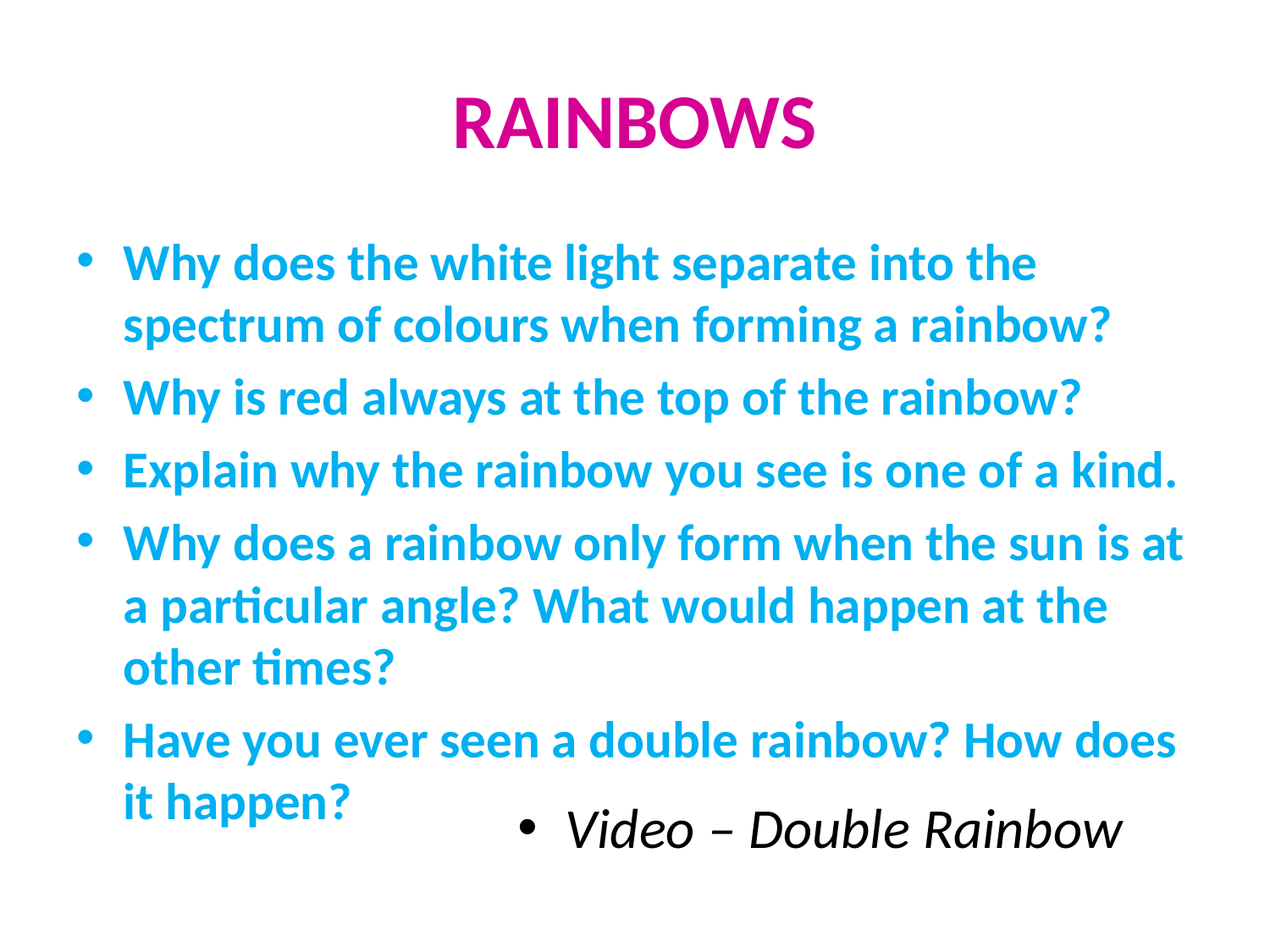

# RAINBOWS
Why does the white light separate into the spectrum of colours when forming a rainbow?
Why is red always at the top of the rainbow?
Explain why the rainbow you see is one of a kind.
Why does a rainbow only form when the sun is at a particular angle? What would happen at the other times?
Have you ever seen a double rainbow? How does it happen?

Video – Double Rainbow